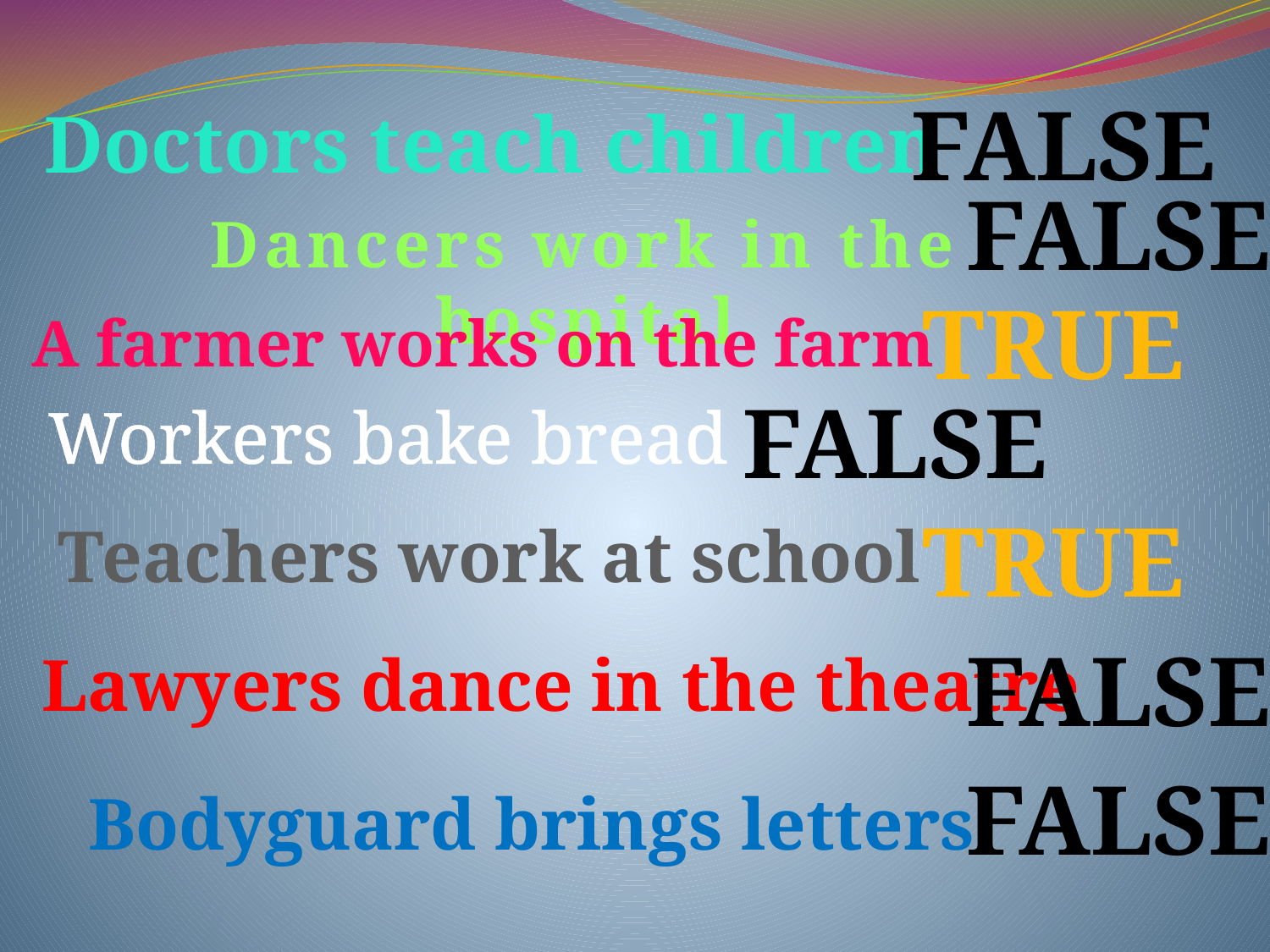

FALSE
Doctors teach children
#
FALSE
Dancers work in the hospital

TRUE
A farmer works on the farm
FALSE
Workers bake bread
TRUE
Teachers work at school
FALSE
Lawyers dance in the theatre
FALSE
Bodyguard brings letters